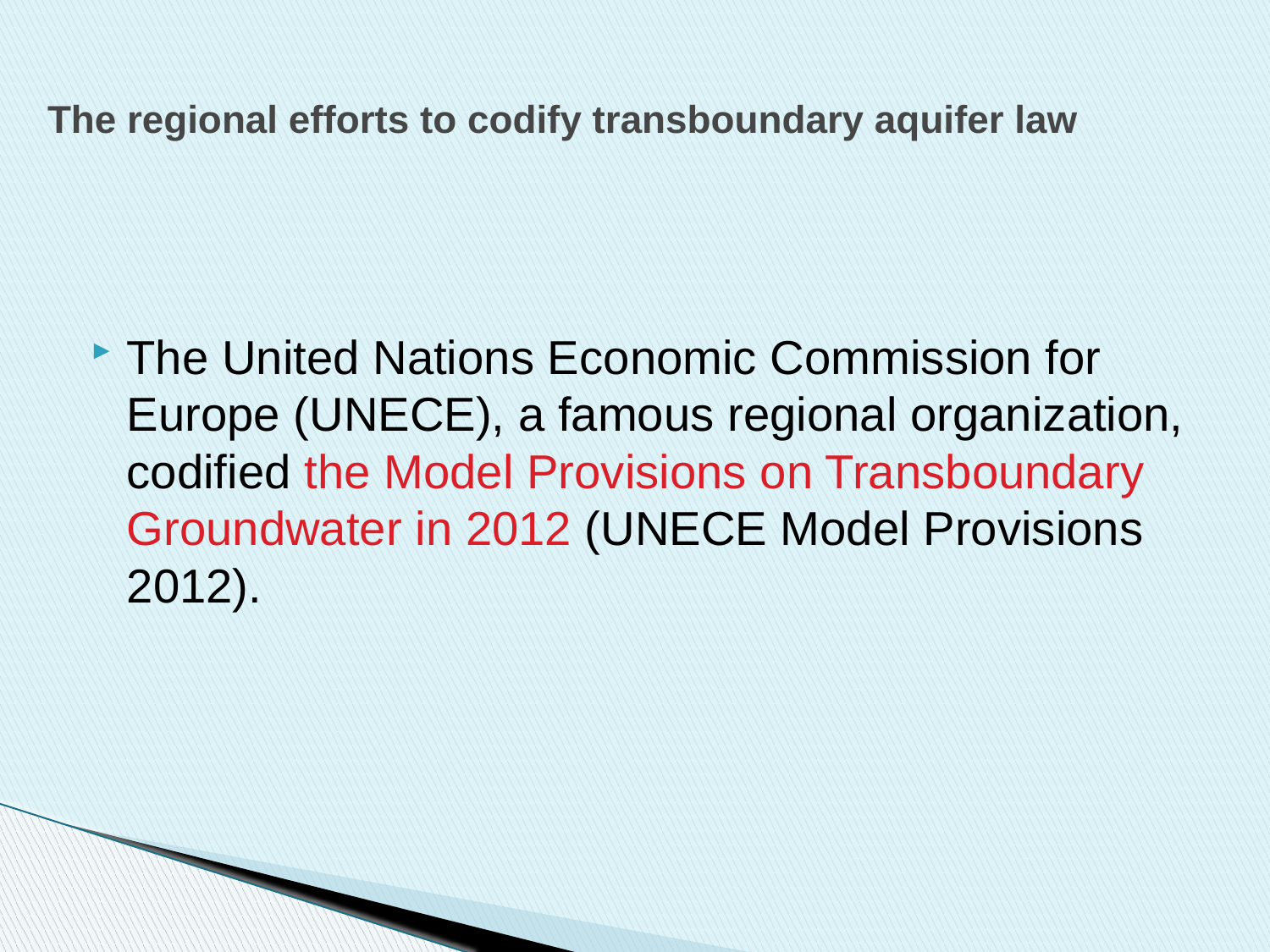

# The regional efforts to codify transboundary aquifer law

The United Nations Economic Commission for Europe (UNECE), a famous regional organization, codified the Model Provisions on Transboundary Groundwater in 2012 (UNECE Model Provisions 2012).